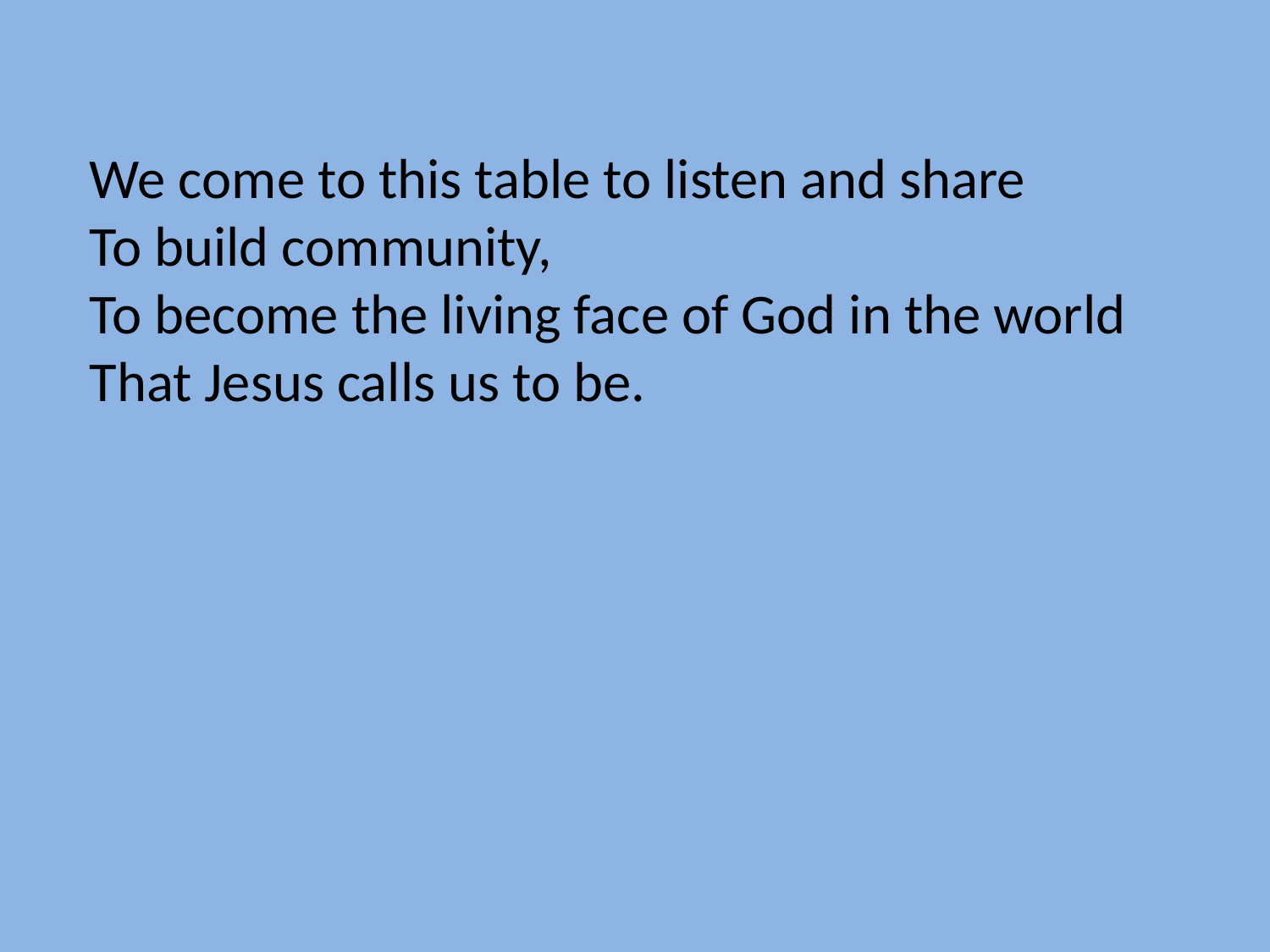

We come to this table to listen and share
To build community,
To become the living face of God in the world
That Jesus calls us to be.